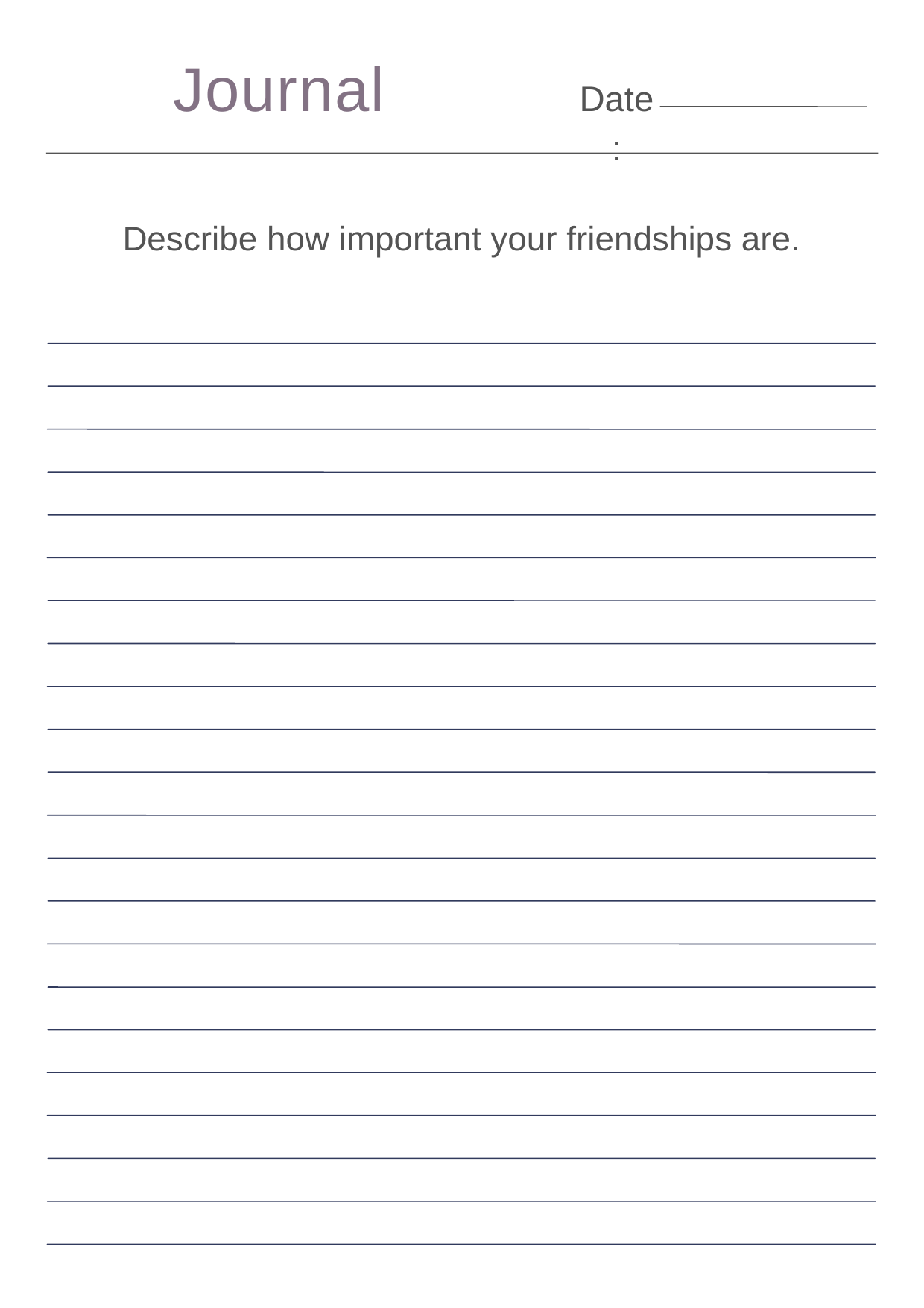

Journal
Date:

Describe how important your friendships are.